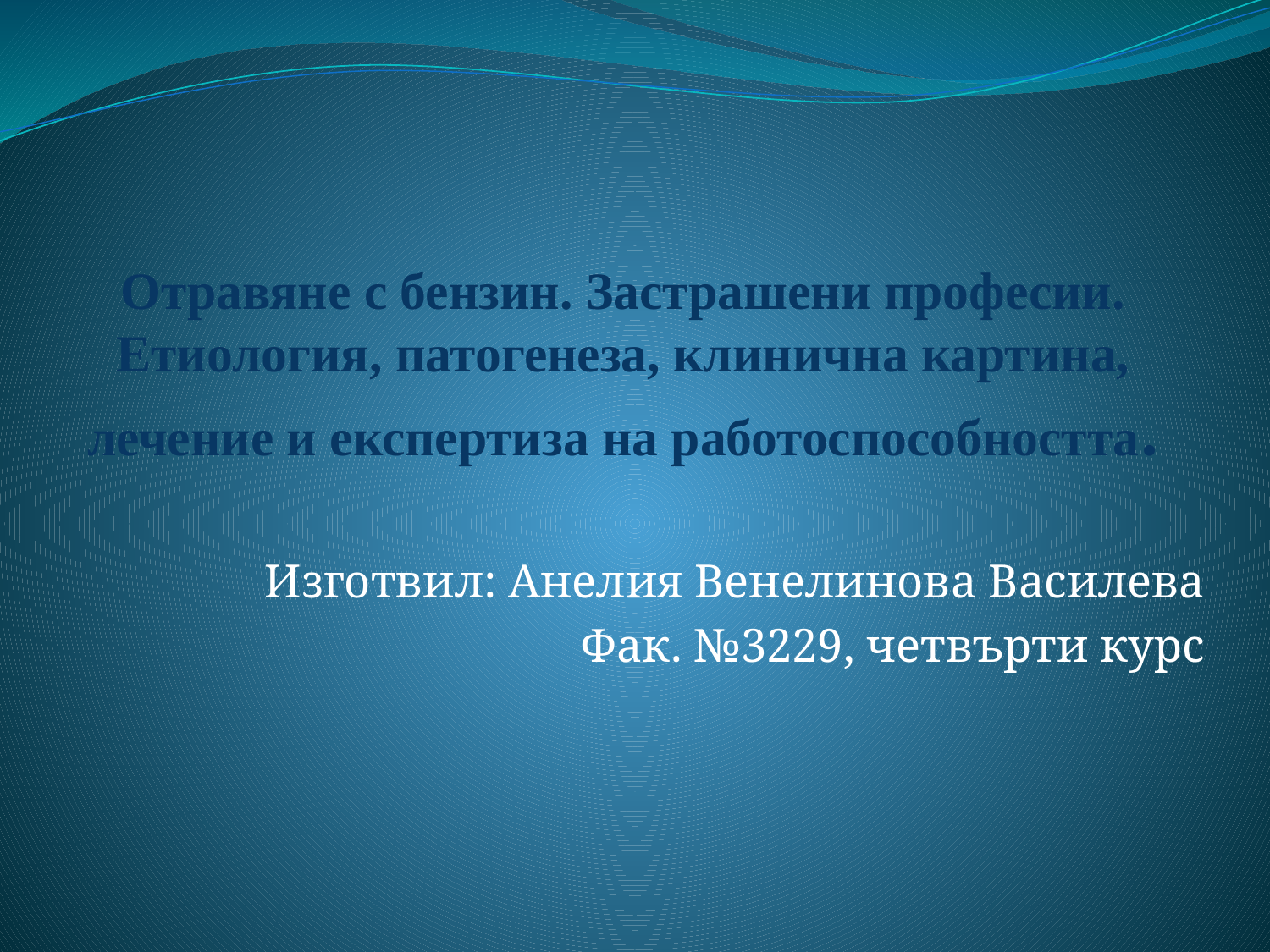

# Отравяне с бензин. Застрашени професии. Етиология, патогенеза, клинична картина, лечение и експертиза на работоспособността.
Изготвил: Анелия Венелинова Василева
Фак. №3229, четвърти курс